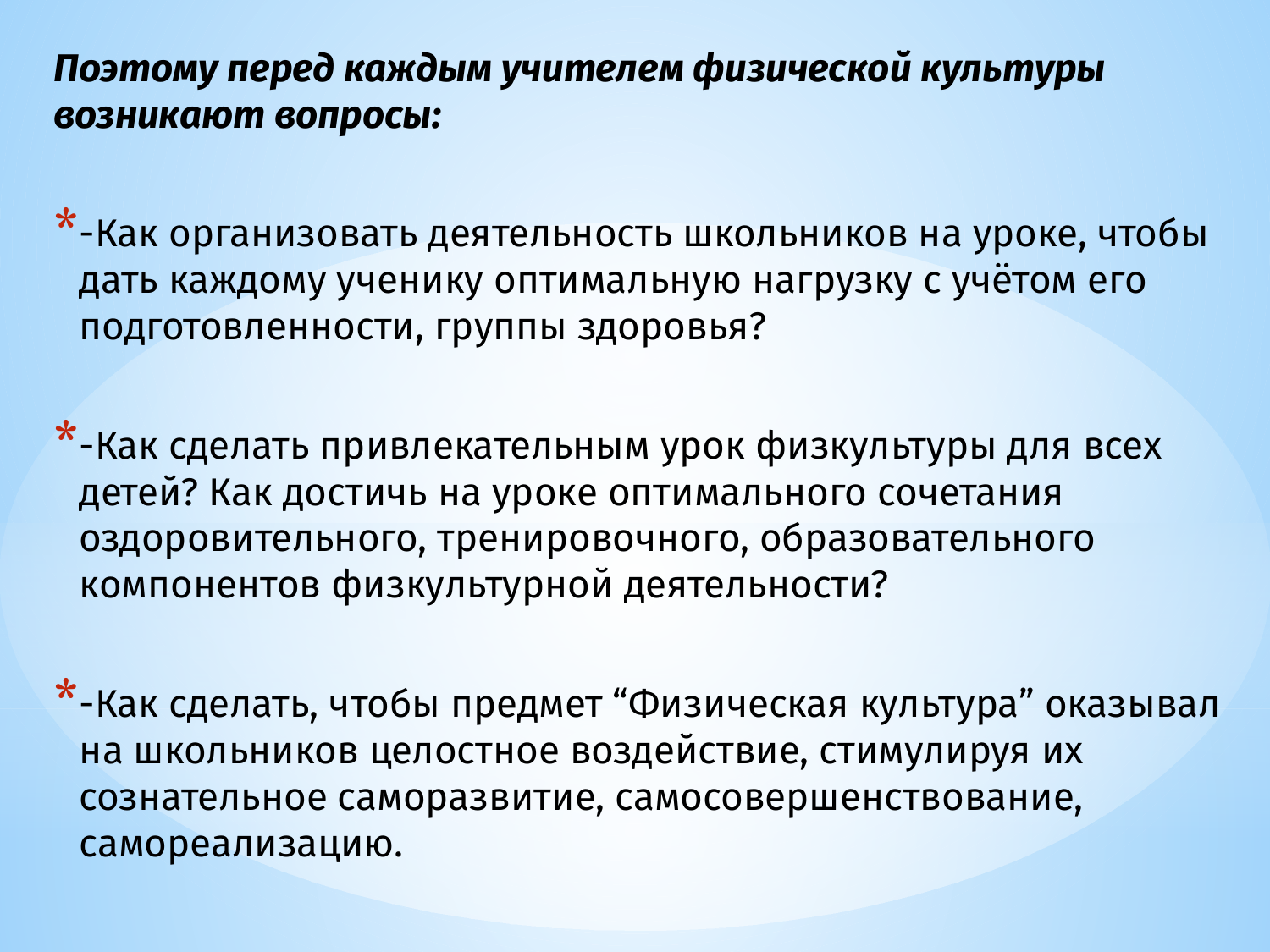

Поэтому перед каждым учителем физической культуры возникают вопросы:

-Как организовать деятельность школьников на уроке, чтобы дать каждому ученику оптимальную нагрузку с учётом его подготовленности, группы здоровья?

-Как сделать привлекательным урок физкультуры для всех детей? Как достичь на уроке оптимального сочетания оздоровительного, тренировочного, образовательного компонентов физкультурной деятельности?

-Как сделать, чтобы предмет “Физическая культура” оказывал на школьников целостное воздействие, стимулируя их сознательное саморазвитие, самосовершенствование, самореализацию.